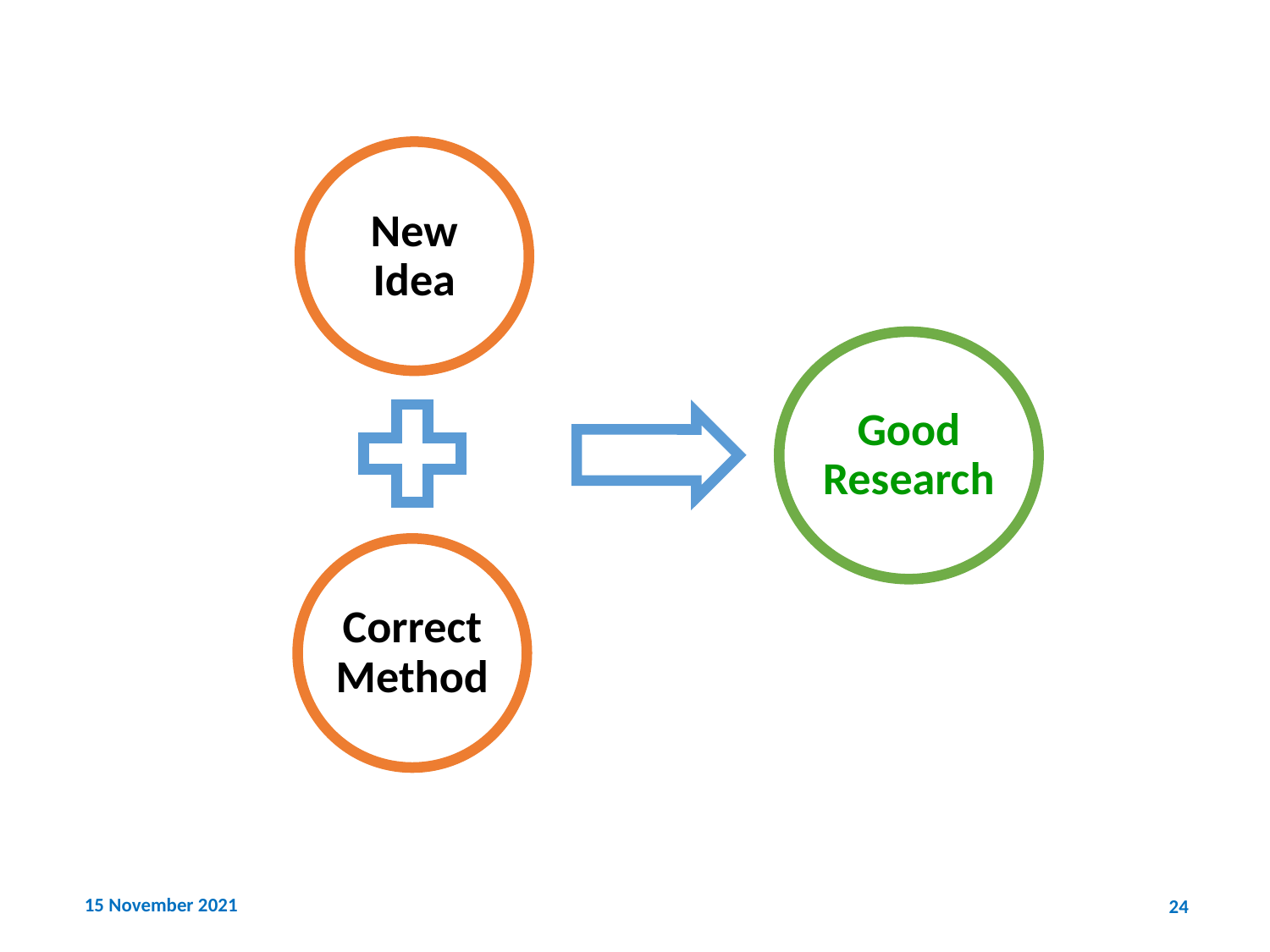

New Idea

Correct Method

Good Research
salman.khazaei61@gmail.com
15 November 2021
24